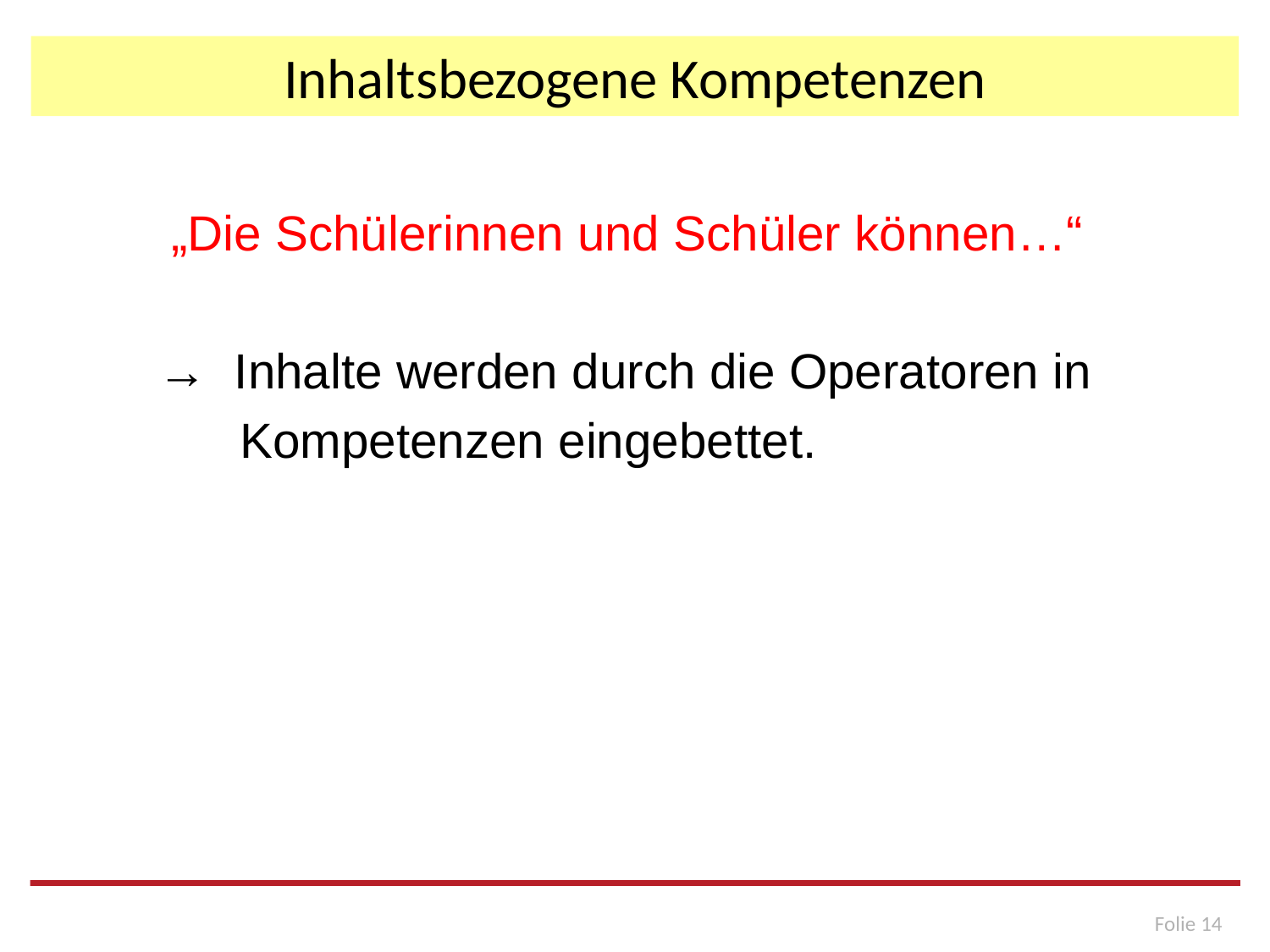

# Inhaltsbezogene Kompetenzen

         „Die Schülerinnen und Schüler können…“

        →  Inhalte werden durch die Operatoren in
              Kompetenzen eingebettet.

Folie 14